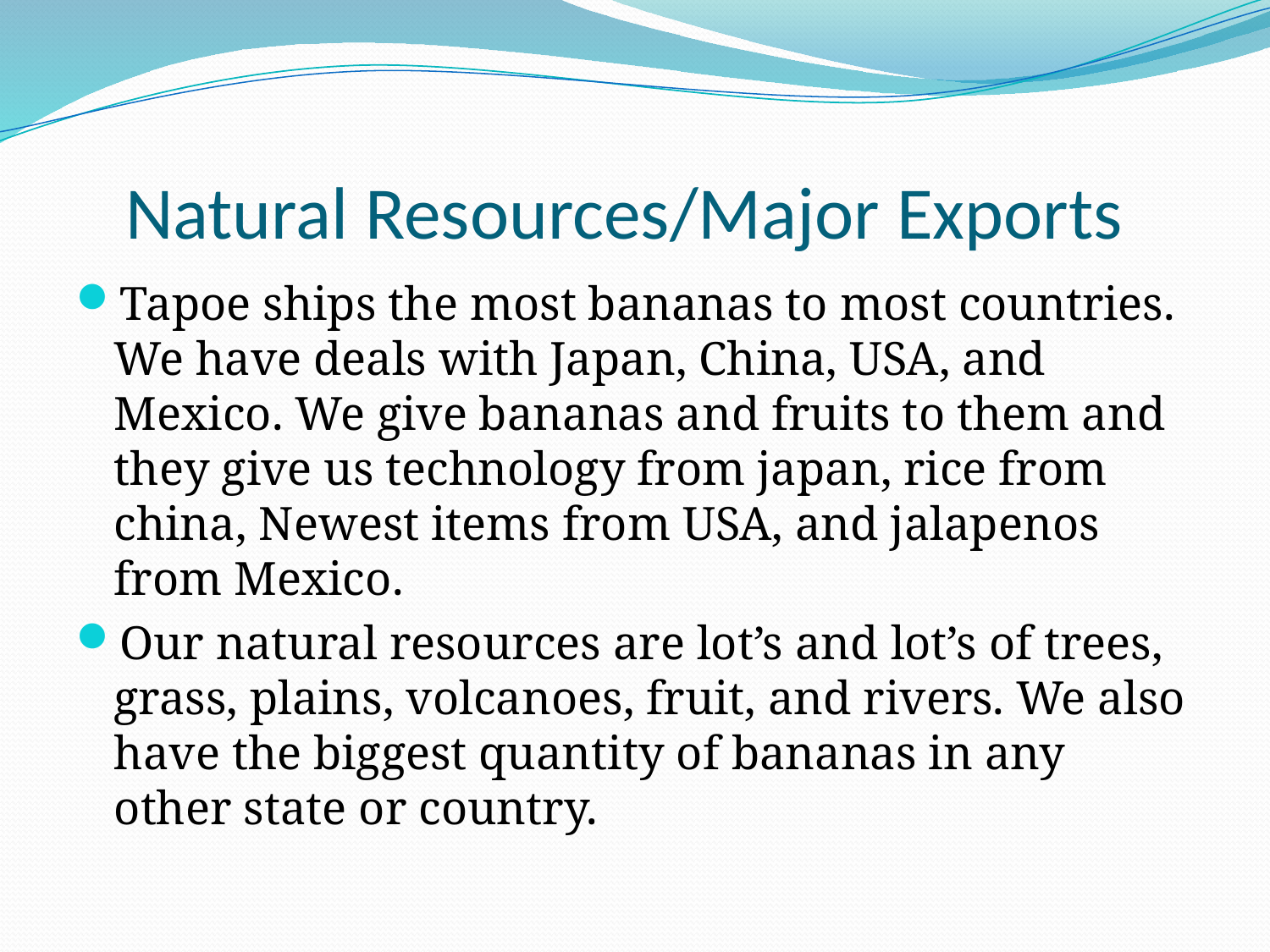

# Natural Resources/Major Exports
Tapoe ships the most bananas to most countries. We have deals with Japan, China, USA, and Mexico. We give bananas and fruits to them and they give us technology from japan, rice from china, Newest items from USA, and jalapenos from Mexico.
Our natural resources are lot’s and lot’s of trees, grass, plains, volcanoes, fruit, and rivers. We also have the biggest quantity of bananas in any other state or country.